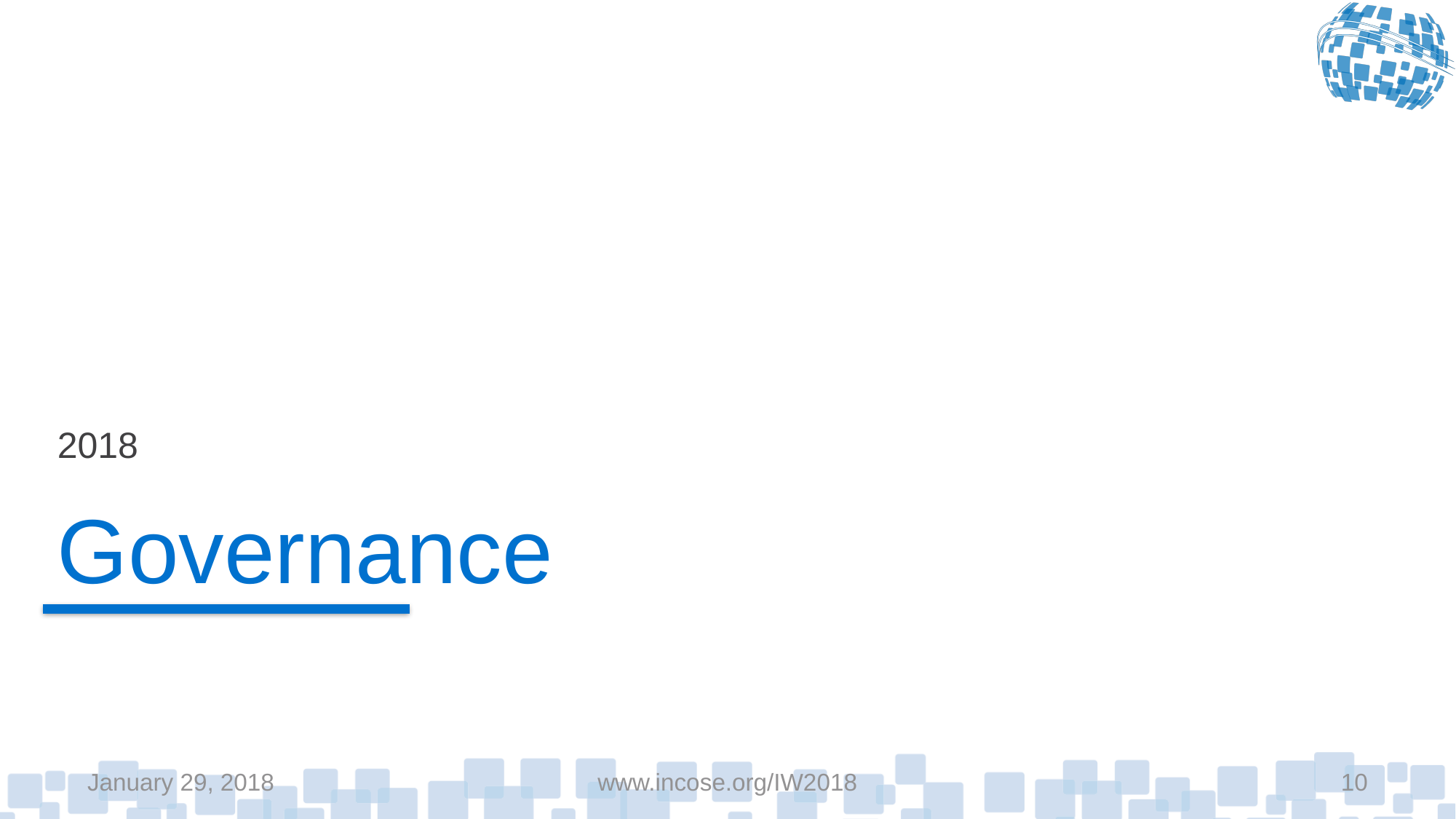

2018
# Governance
January 29, 2018
www.incose.org/IW2018
10